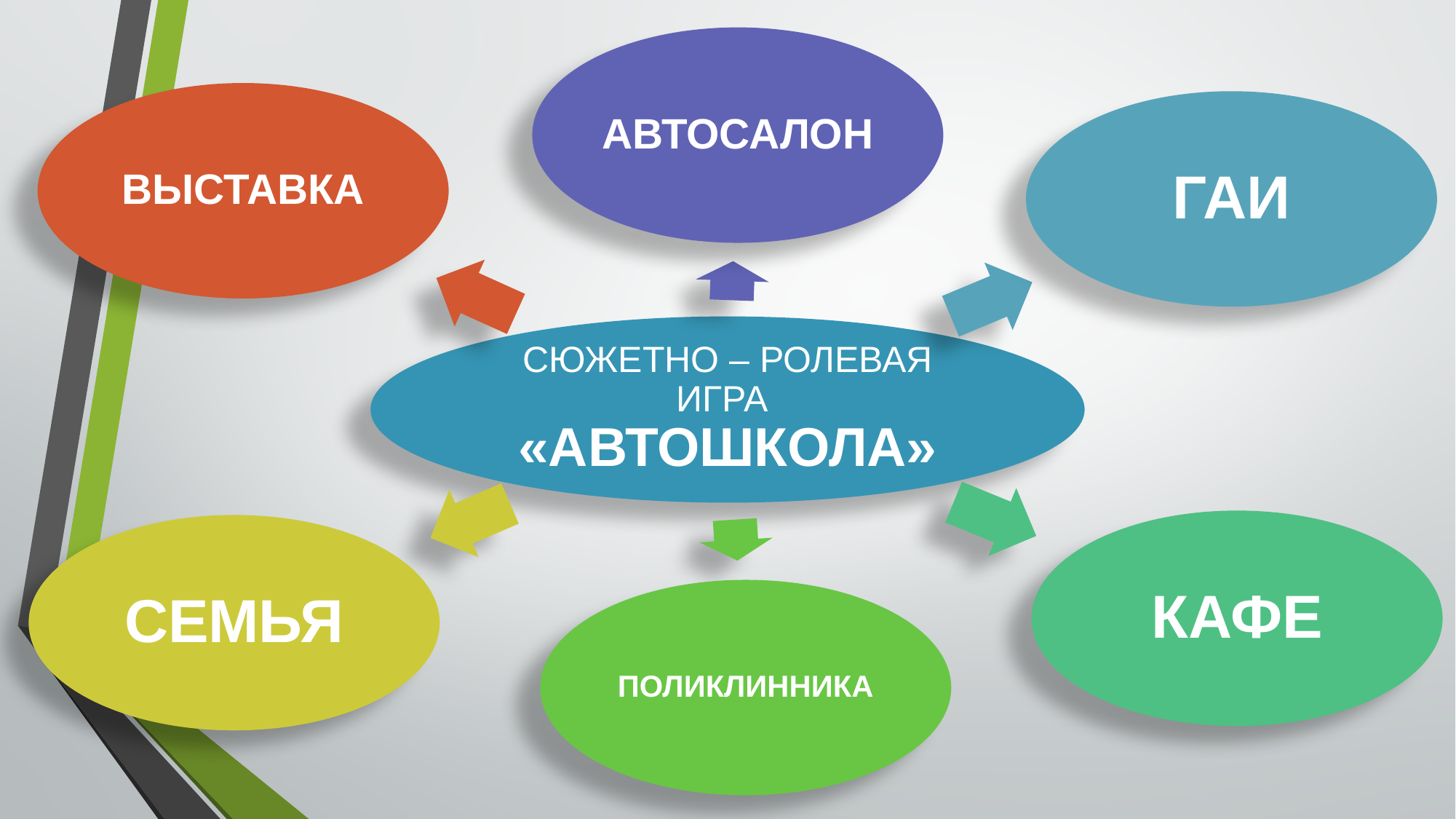

АВТОСАЛОН
ВЫСТАВКА
ГАИ

СЮЖЕТНО – РОЛЕВАЯ ИГРА
«АВТОШКОЛА»

КАФЕ
СЕМЬЯ
ПОЛИКЛИННИКА